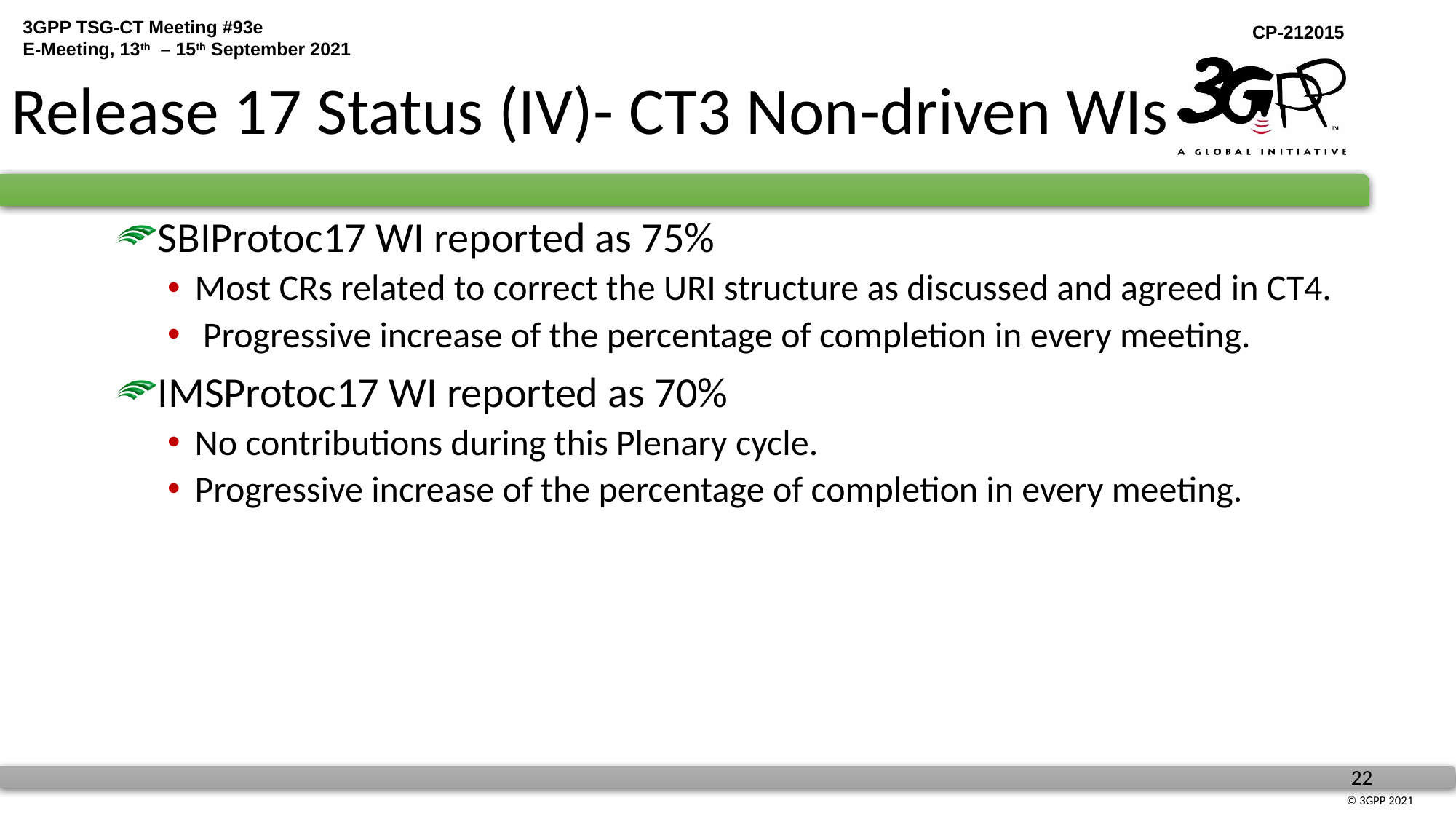

# Release 17 Status (IV)- CT3 Non-driven WIs
SBIProtoc17 WI reported as 75%
Most CRs related to correct the URI structure as discussed and agreed in CT4.
 Progressive increase of the percentage of completion in every meeting.
IMSProtoc17 WI reported as 70%
No contributions during this Plenary cycle.
Progressive increase of the percentage of completion in every meeting.